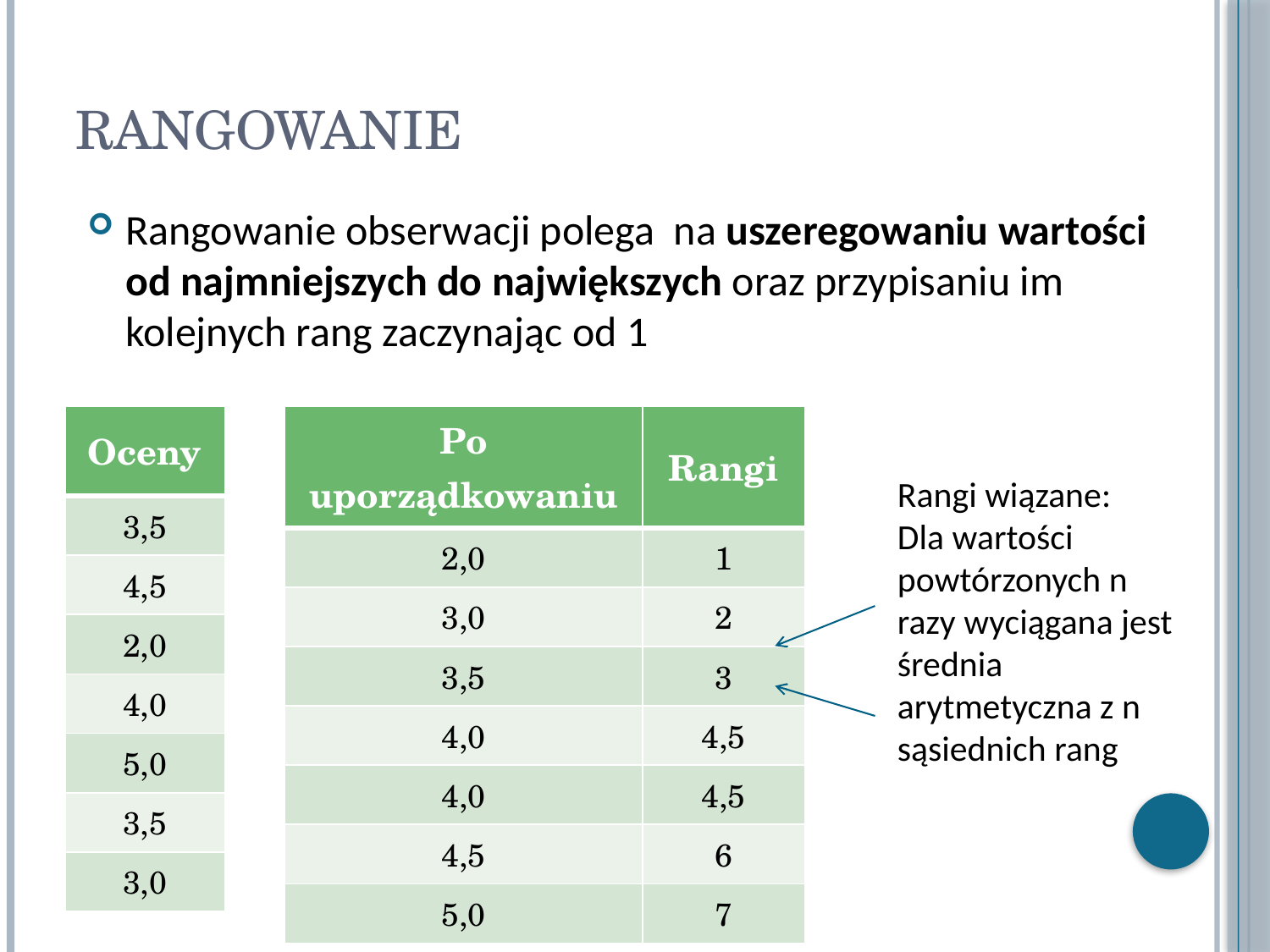

# Rangowanie
Rangowanie obserwacji polega  na uszeregowaniu wartości od najmniejszych do największych oraz przypisaniu im kolejnych rang zaczynając od 1
| Oceny |
| --- |
| 3,5 |
| 4,5 |
| 2,0 |
| 4,0 |
| 5,0 |
| 3,5 |
| 3,0 |
| Po uporządkowaniu | Rangi |
| --- | --- |
| 2,0 | 1 |
| 3,0 | 2 |
| 3,5 | 3 |
| 4,0 | 4,5 |
| 4,0 | 4,5 |
| 4,5 | 6 |
| 5,0 | 7 |
Rangi wiązane:
Dla wartości powtórzonych n razy wyciągana jest średnia arytmetyczna z n sąsiednich rang